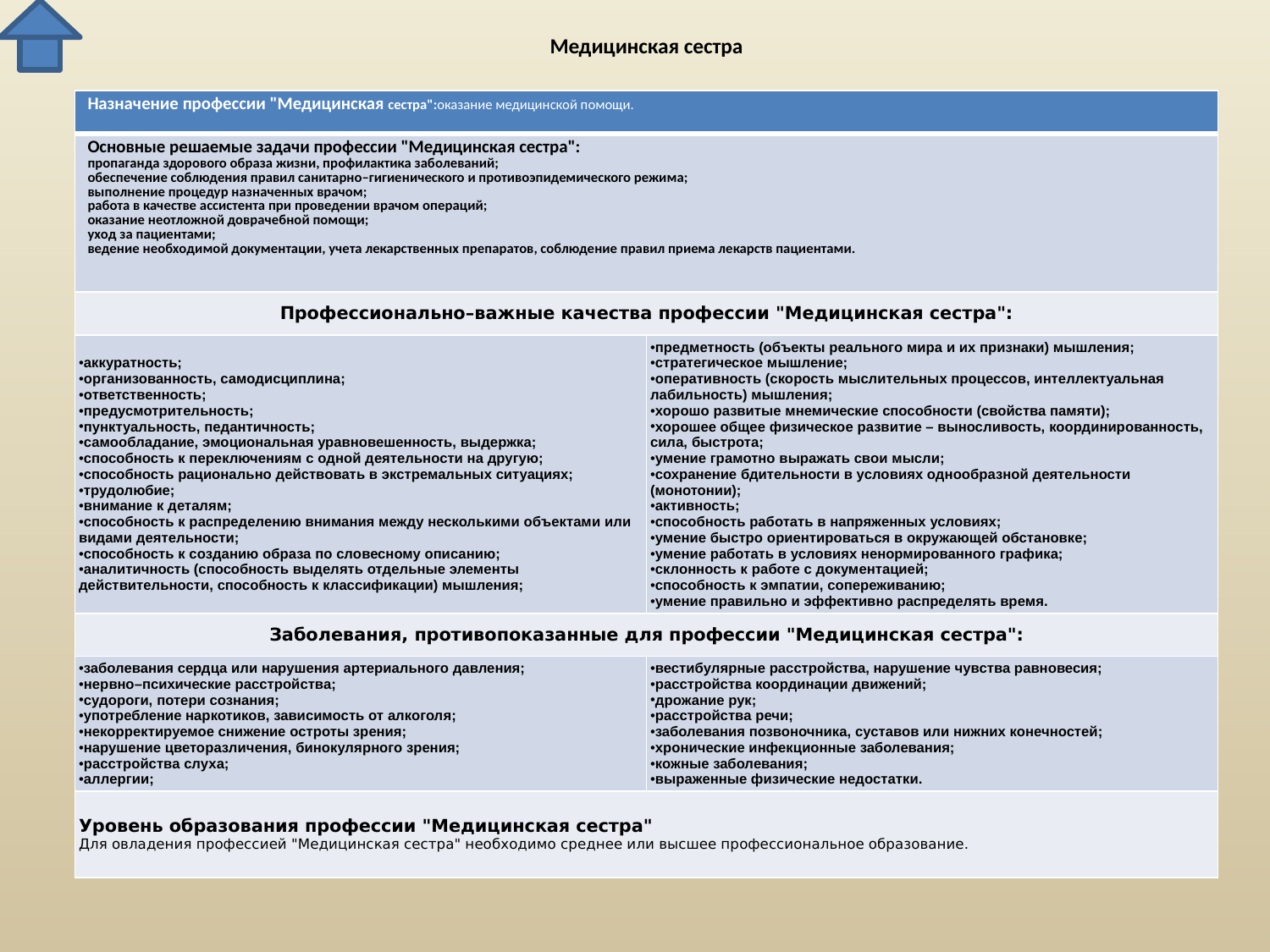

# Медицинская сестра
| Назначение профессии "Медицинская сестра":оказание медицинской помощи. |  |
| --- | --- |
| Основные решаемые задачи профессии "Медицинская сестра": пропаганда здорового образа жизни, профилактика заболеваний; обеспечение соблюдения правил санитарно–гигиенического и противоэпидемического режима; выполнение процедур назначенных врачом; работа в качестве ассистента при проведении врачом операций; оказание неотложной доврачебной помощи; уход за пациентами; ведение необходимой документации, учета лекарственных препаратов, соблюдение правил приема лекарств пациентами. |  |
| Профессионально–важные качества профессии "Медицинская сестра": |  |
| аккуратность; организованность, самодисциплина; ответственность; предусмотрительность; пунктуальность, педантичность; самообладание, эмоциональная уравновешенность, выдержка; способность к переключениям с одной деятельности на другую; способность рационально действовать в экстремальных ситуациях; трудолюбие; внимание к деталям; способность к распределению внимания между несколькими объектами или видами деятельности; способность к созданию образа по словесному описанию; аналитичность (способность выделять отдельные элементы действительности, способность к классификации) мышления; | предметность (объекты реального мира и их признаки) мышления; стратегическое мышление; оперативность (скорость мыслительных процессов, интеллектуальная лабильность) мышления; хорошо развитые мнемические способности (свойства памяти); хорошее общее физическое развитие – выносливость, координированность, сила, быстрота; умение грамотно выражать свои мысли; сохранение бдительности в условиях однообразной деятельности (монотонии); активность; способность работать в напряженных условиях; умение быстро ориентироваться в окружающей обстановке; умение работать в условиях ненормированного графика; склонность к работе с документацией; способность к эмпатии, сопереживанию; умение правильно и эффективно распределять время. |
| Заболевания, противопоказанные для профессии "Медицинская сестра": |  |
| заболевания сердца или нарушения артериального давления; нервно–психические расстройства; судороги, потери сознания; употребление наркотиков, зависимость от алкоголя; некорректируемое снижение остроты зрения; нарушение цветоразличения, бинокулярного зрения; расстройства слуха; аллергии; | вестибулярные расстройства, нарушение чувства равновесия; расстройства координации движений; дрожание рук; расстройства речи; заболевания позвоночника, суставов или нижних конечностей; хронические инфекционные заболевания; кожные заболевания; выраженные физические недостатки. |
| Уровень образования профессии "Медицинская сестра" Для овладения профессией "Медицинская сестра" необходимо среднее или высшее профессиональное образование. |  |